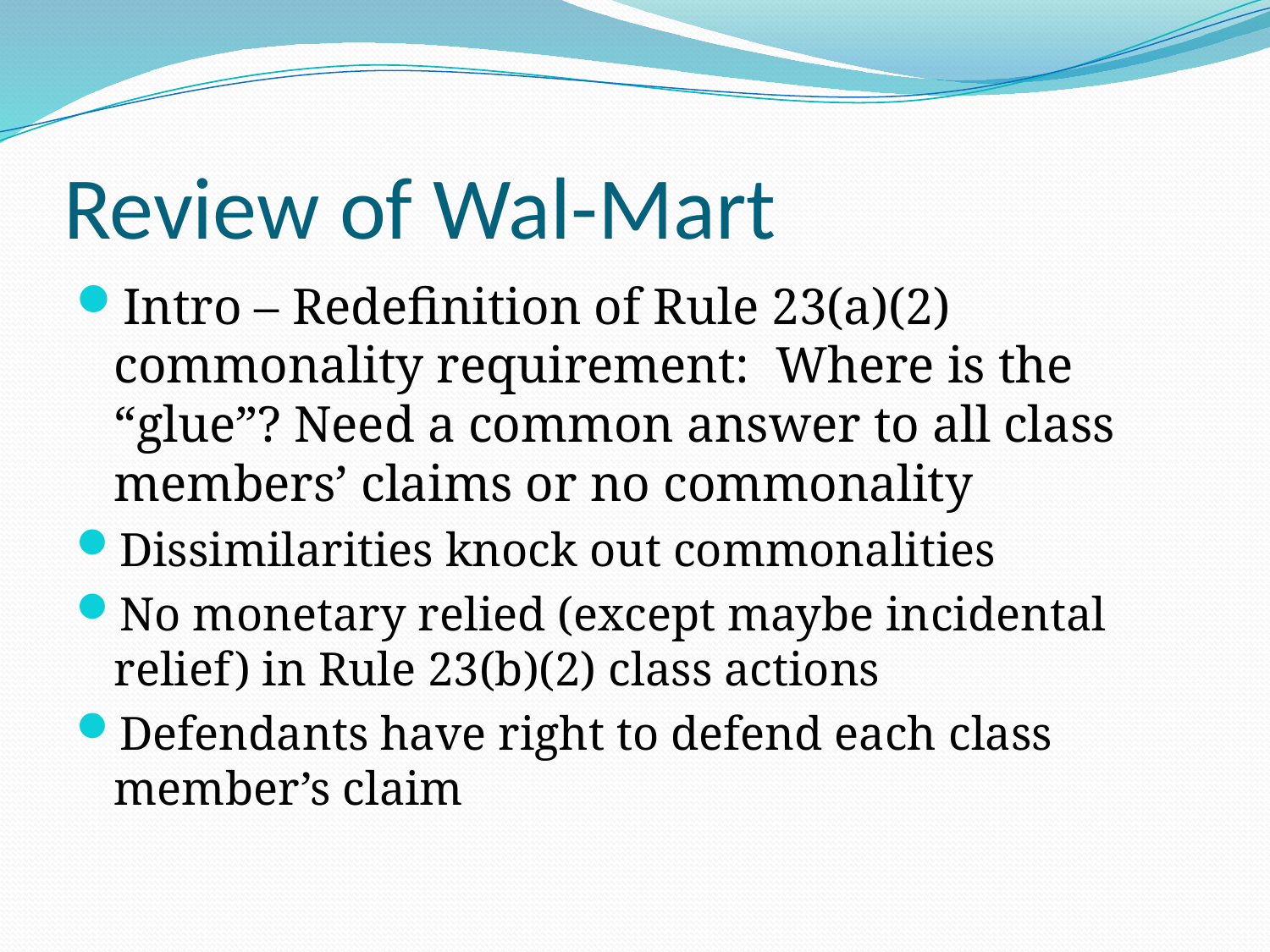

# Review of Wal-Mart
Intro – Redefinition of Rule 23(a)(2) commonality requirement:  Where is the “glue”? Need a common answer to all class members’ claims or no commonality
Dissimilarities knock out commonalities
No monetary relied (except maybe incidental relief) in Rule 23(b)(2) class actions
Defendants have right to defend each class member’s claim